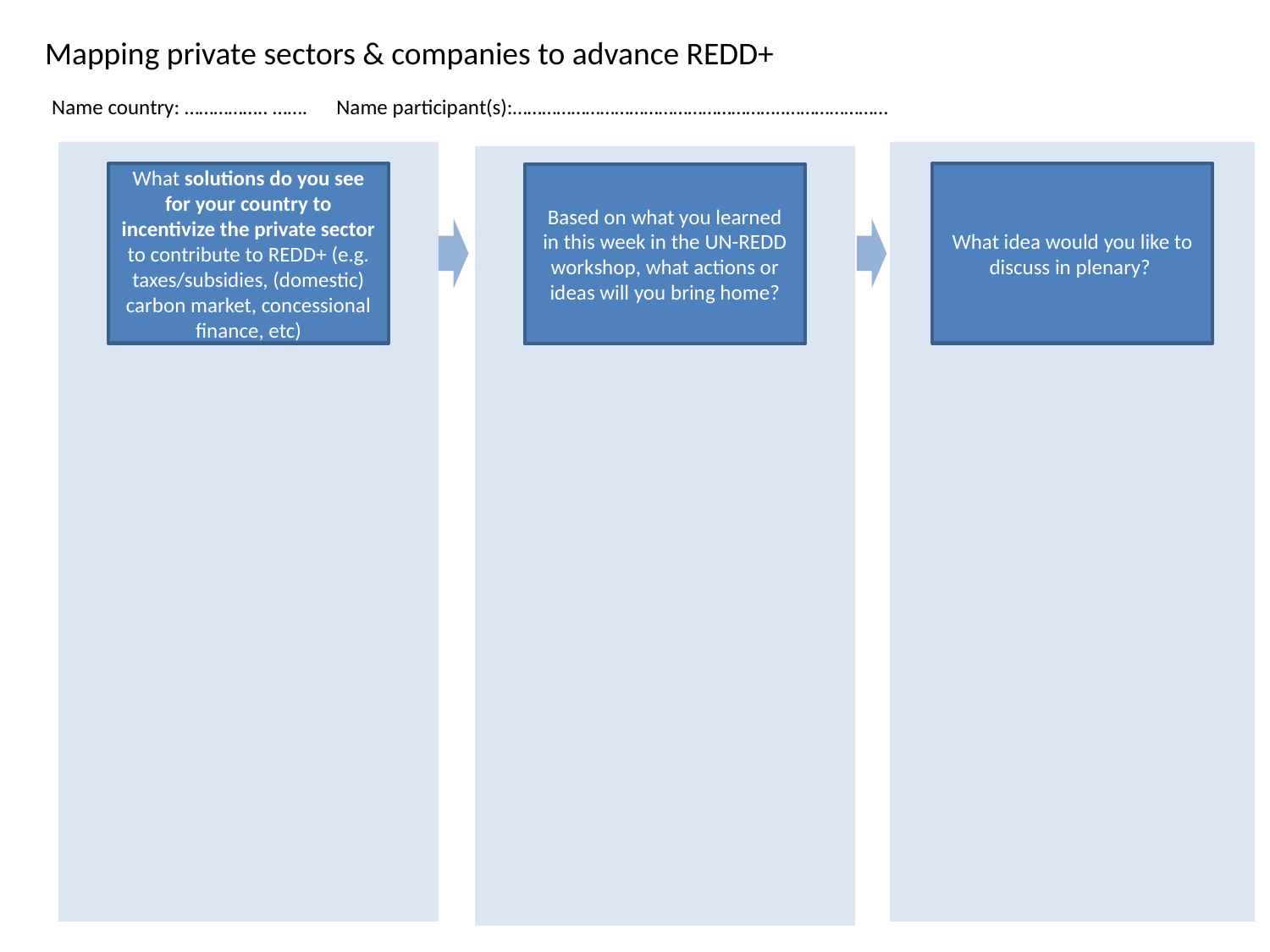

Mapping private sectors & companies to advance REDD+
Name country: …………….. …….      Name participant(s):………………………………………………..…………………

What solutions do you see for your country to incentivize the private sector to contribute to REDD+ (e.g. taxes/subsidies, (domestic) carbon market, concessional finance, etc)
What idea would you like to discuss in plenary?
Based on what you learned in this week in the UN-REDD workshop, what actions or ideas will you bring home?